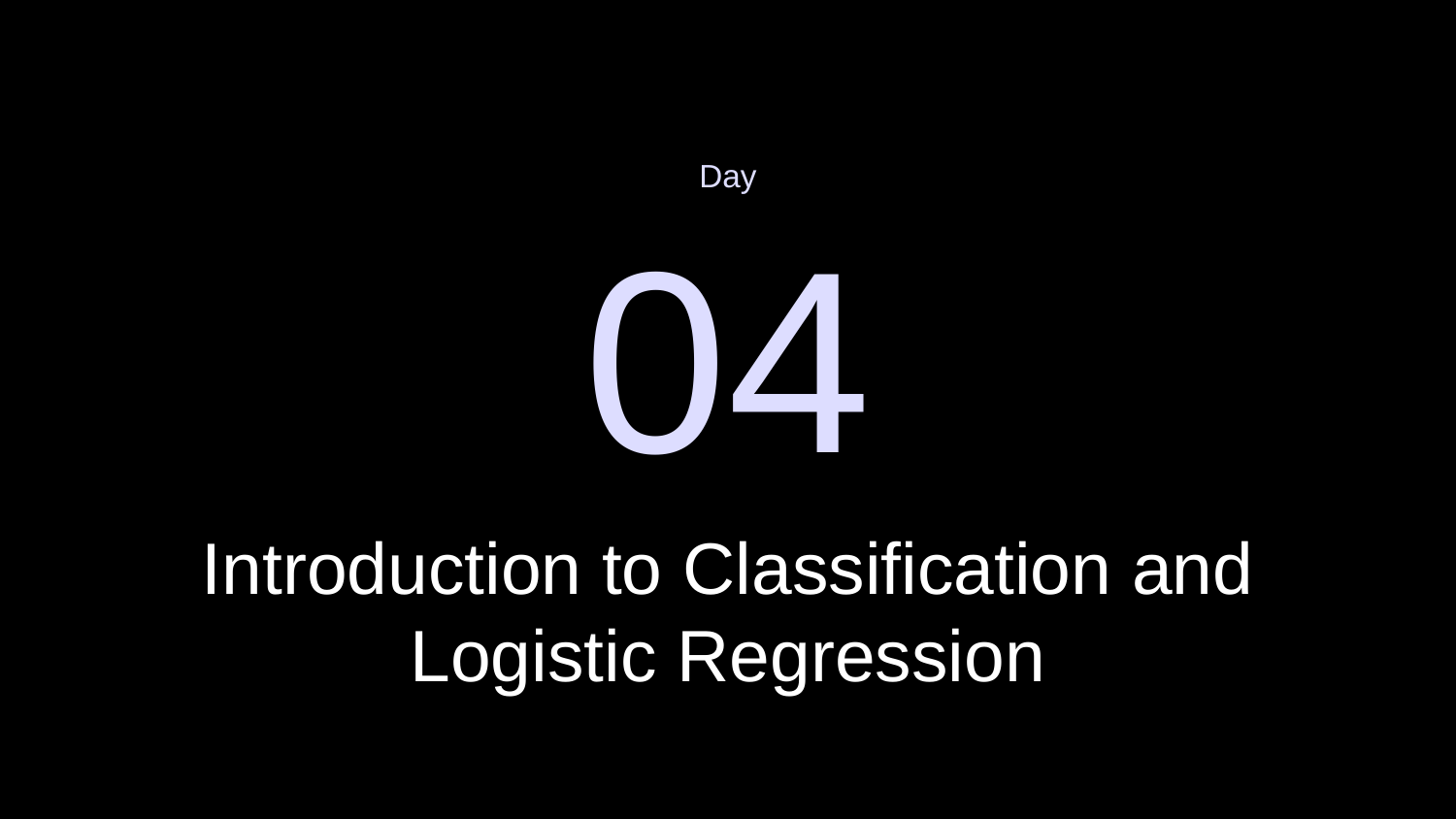

Day
04
# Introduction to Classification and Logistic Regression